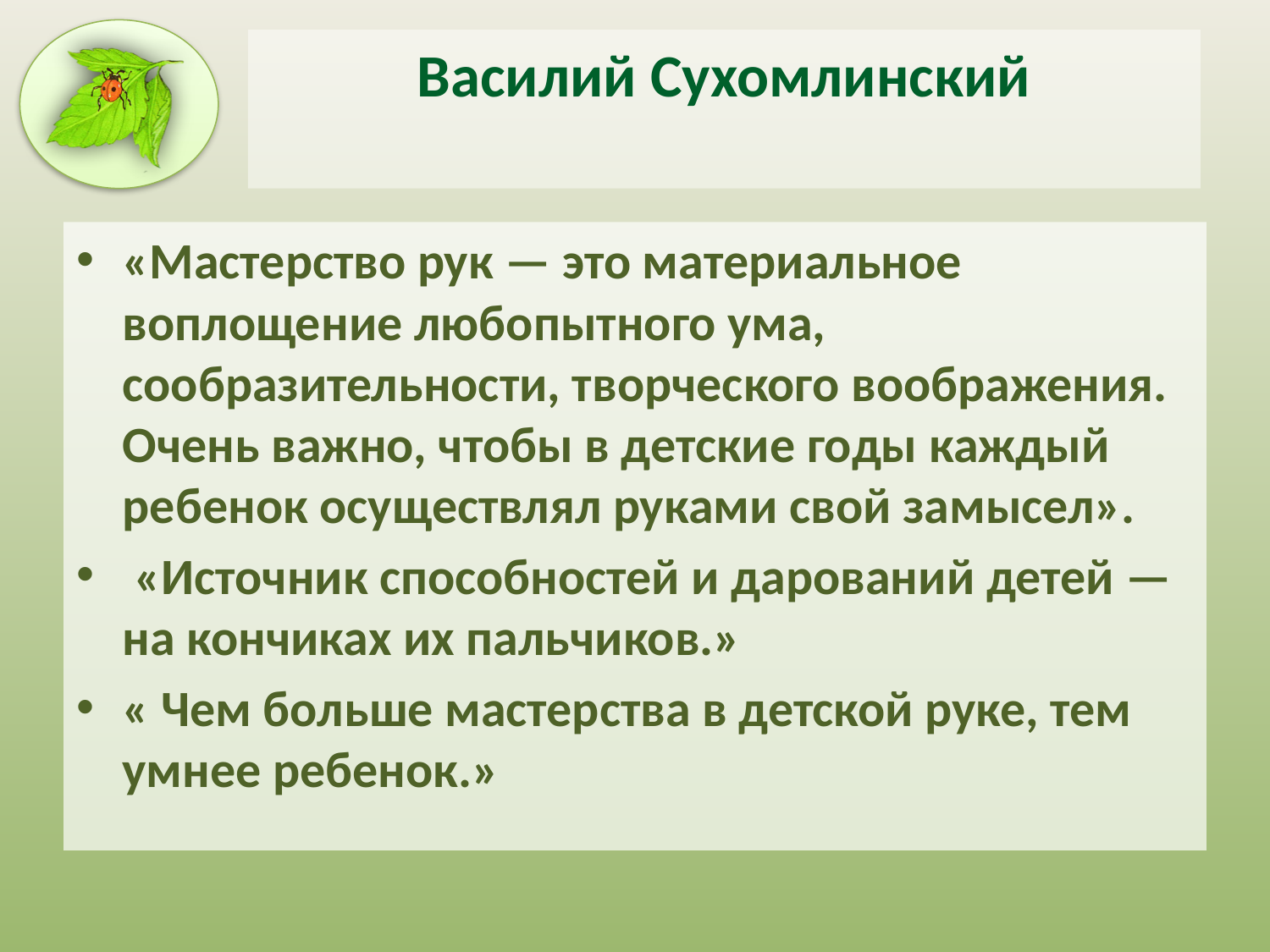

# Василий Сухомлинский
«Мастерство рук — это материальное воплощение любопытного ума, сообразительности, творческого воображения. Очень важно, чтобы в детские годы каждый ребенок осуществлял руками свой замысел».
 «Источник способностей и дарований детей — на кончиках их пальчиков.»
« Чем больше мастерства в детской руке, тем умнее ребенок.»